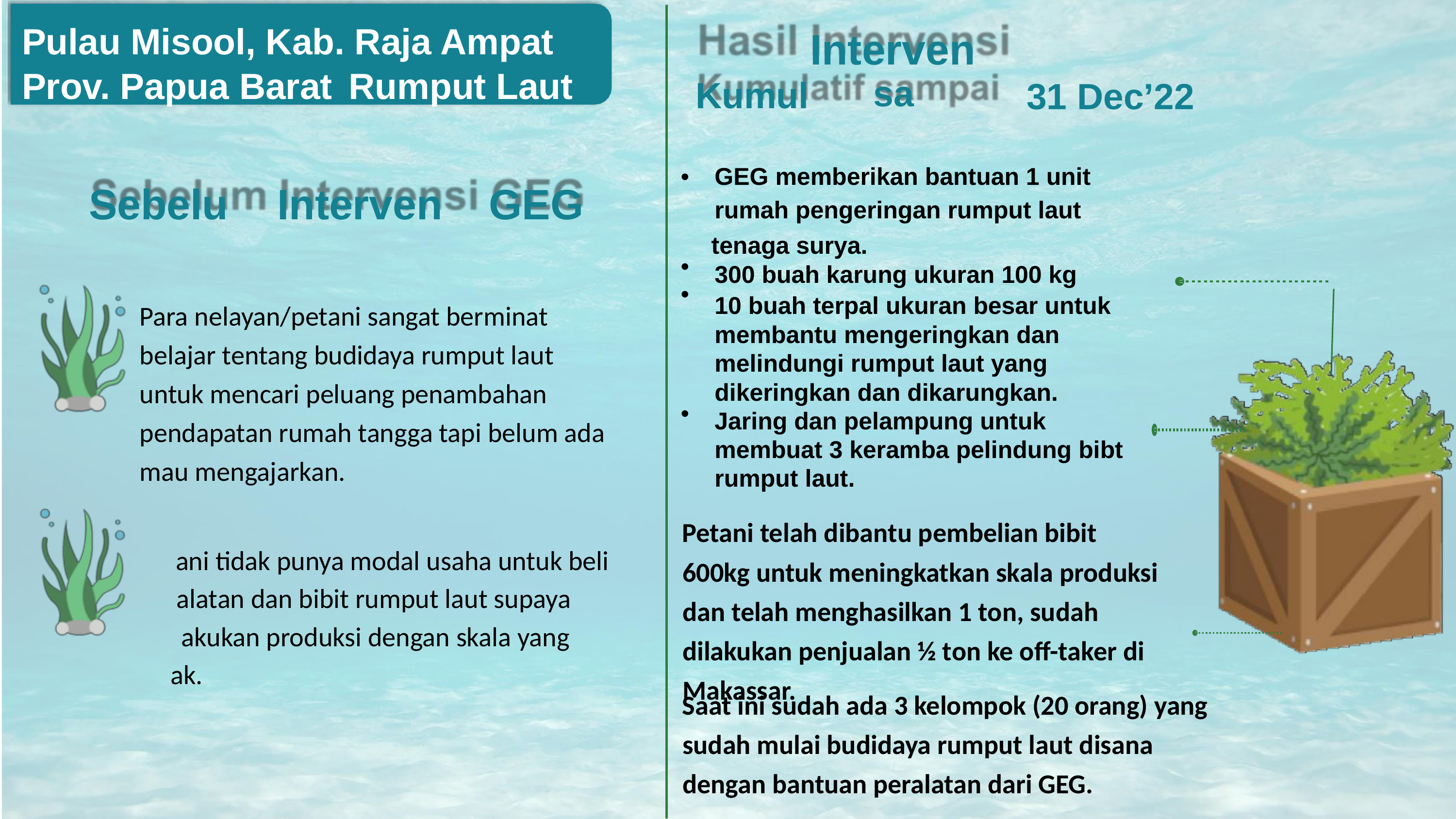

Hasil

si

Pulau Misool, Kab. Raja Ampat
Interven
sa

31 Dec’22

atif

mpai
Prov. Papua Barat
Rumput Laut
Kumul

m

si

GEG memberikan bantuan 1 unit
rumah pengeringan rumput laut
tenaga surya.
300 buah karung ukuran 100 kg
10 buah terpal ukuran besar untuk membantu mengeringkan dan melindungi rumput laut yang dikeringkan dan dikarungkan. Jaring dan pelampung untuk membuat 3 keramba pelindung bibt rumput laut.
•
Sebelu
Interven
GEG
•
•

Para nelayan/petani sangat berminat
belajar tentang budidaya rumput laut
untuk mencari peluang penambahan
pendapatan rumah tangga tapi belum ada
mau mengajarkan.

•

Pet per mel lay

Petani telah dibantu pembelian bibit
600kg untuk meningkatkan skala produksi
dan telah menghasilkan 1 ton, sudah
dilakukan penjualan ½ ton ke off-taker di
Makassar.
ani tidak punya modal usaha untuk beli
alatan dan bibit rumput laut supaya
akukan produksi dengan skala yang
ak.

Saat ini sudah ada 3 kelompok (20 orang) yang
sudah mulai budidaya rumput laut disana
dengan bantuan peralatan dari GEG.